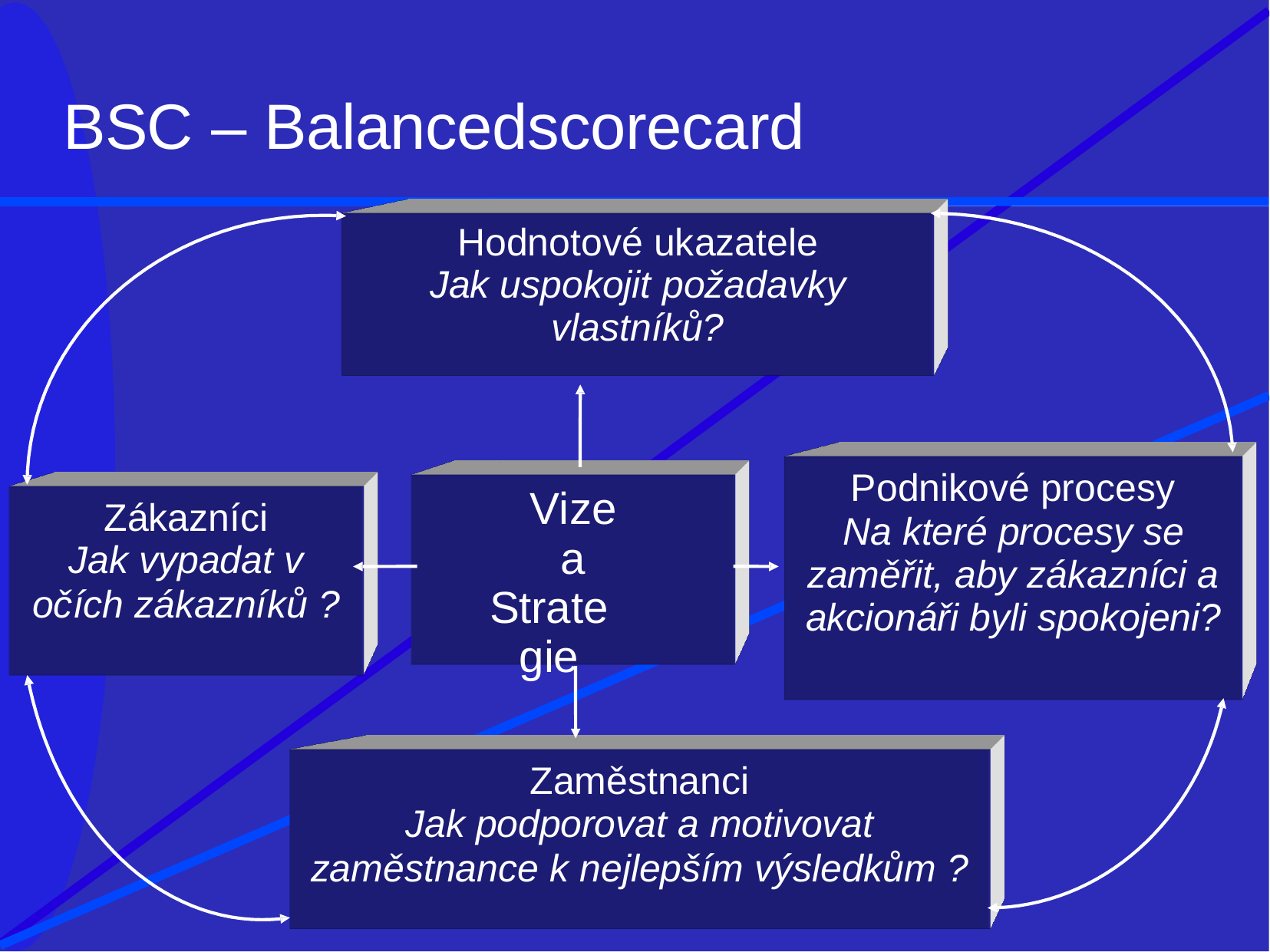

# BSC – Balancedscorecard

Hodnotové ukazatele Jak uspokojit požadavky vlastníků?

Podnikové procesy
Na které procesy se zaměřit, aby zákazníci a akcionáři byli spokojeni?
Vize a
Strategie
Zákazníci
Jak vypadat v
očích zákazníků ?

Zaměstnanci
Jak podporovat a motivovat
zaměstnance k nejlepším výsledkům ?